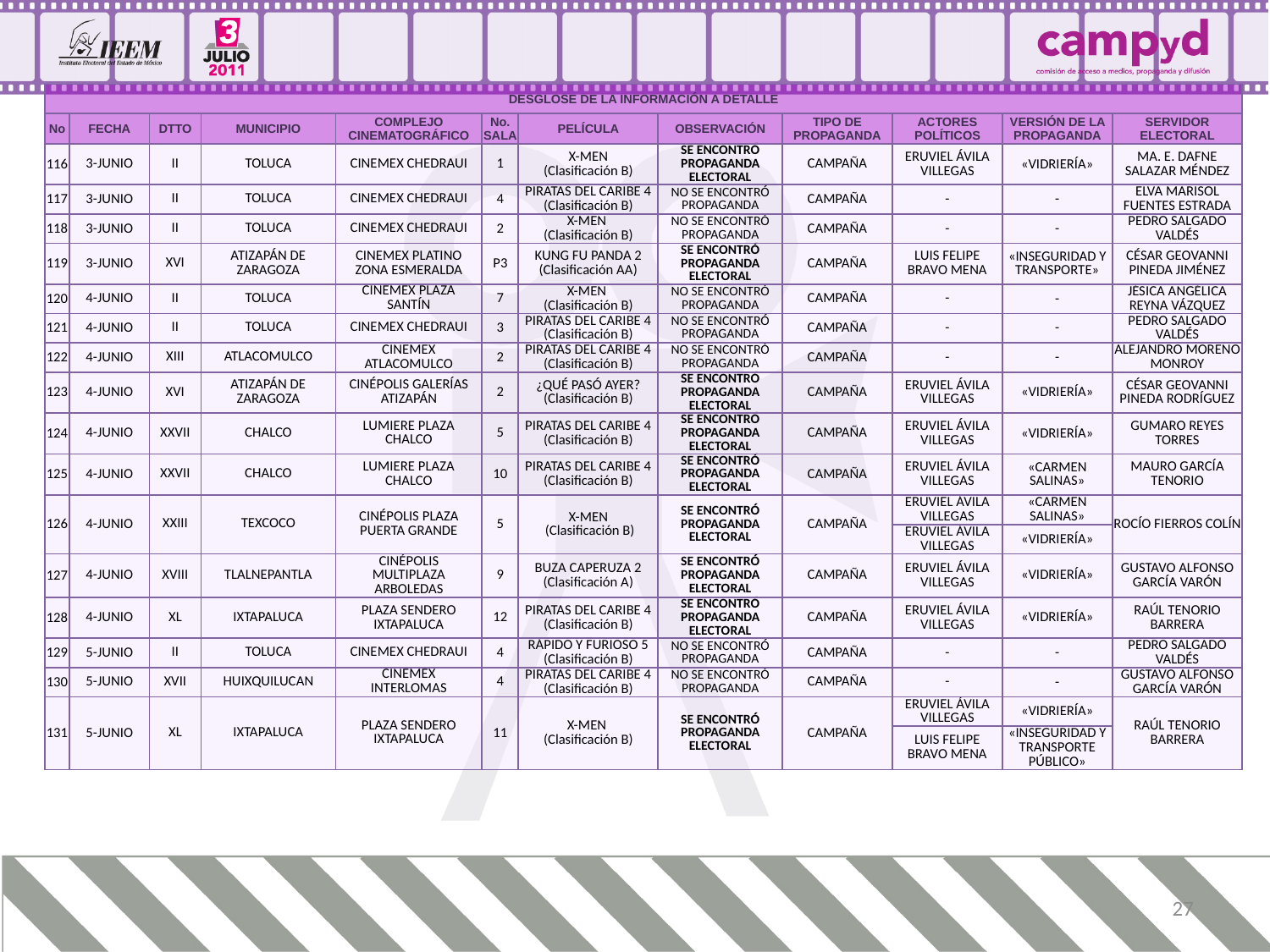

| DESGLOSE DE LA INFORMACIÓN A DETALLE |  |  |  |  |  |  |  |  |  |  |  |
| --- | --- | --- | --- | --- | --- | --- | --- | --- | --- | --- | --- |
| No | FECHA | DTTO | MUNICIPIO | COMPLEJO CINEMATOGRÁFICO | No. SALA | PELÍCULA | OBSERVACIÓN | TIPO DE PROPAGANDA | ACTORES POLÍTICOS | VERSIÓN DE LA PROPAGANDA | SERVIDOR ELECTORAL |
| 116 | 3-JUNIO | II | TOLUCA | CINEMEX CHEDRAUI | 1 | X-MEN (Clasificación B) | SE ENCONTRÓ PROPAGANDA ELECTORAL | CAMPAÑA | ERUVIEL ÁVILA VILLEGAS | «VIDRIERÍA» | MA. E. DAFNE SALAZAR MÉNDEZ |
| 117 | 3-JUNIO | II | TOLUCA | CINEMEX CHEDRAUI | 4 | PIRATAS DEL CARIBE 4 (Clasificación B) | NO SE ENCONTRÓ PROPAGANDA | CAMPAÑA | - | - | ELVA MARISOL FUENTES ESTRADA |
| 118 | 3-JUNIO | II | TOLUCA | CINEMEX CHEDRAUI | 2 | X-MEN (Clasificación B) | NO SE ENCONTRÓ PROPAGANDA | CAMPAÑA | - | - | PEDRO SALGADO VALDÉS |
| 119 | 3-JUNIO | XVI | ATIZAPÁN DE ZARAGOZA | CINEMEX PLATINO ZONA ESMERALDA | P3 | KUNG FU PANDA 2 (Clasificación AA) | SE ENCONTRÓ PROPAGANDA ELECTORAL | CAMPAÑA | LUIS FELIPE BRAVO MENA | «INSEGURIDAD Y TRANSPORTE» | CÉSAR GEOVANNI PINEDA JIMÉNEZ |
| 120 | 4-JUNIO | II | TOLUCA | CINEMEX PLAZA SANTÍN | 7 | X-MEN (Clasificación B) | NO SE ENCONTRÓ PROPAGANDA | CAMPAÑA | - | - | JÉSICA ANGÉLICA REYNA VÁZQUEZ |
| 121 | 4-JUNIO | II | TOLUCA | CINEMEX CHEDRAUI | 3 | PIRATAS DEL CARIBE 4 (Clasificación B) | NO SE ENCONTRÓ PROPAGANDA | CAMPAÑA | - | - | PEDRO SALGADO VALDÉS |
| 122 | 4-JUNIO | XIII | ATLACOMULCO | CINEMEX ATLACOMULCO | 2 | PIRATAS DEL CARIBE 4 (Clasificación B) | NO SE ENCONTRÓ PROPAGANDA | CAMPAÑA | - | - | ALEJANDRO MORENO MONROY |
| 123 | 4-JUNIO | XVI | ATIZAPÁN DE ZARAGOZA | CINÉPOLIS GALERÍAS ATIZAPÁN | 2 | ¿QUÉ PASÓ AYER? (Clasificación B) | SE ENCONTRÓ PROPAGANDA ELECTORAL | CAMPAÑA | ERUVIEL ÁVILA VILLEGAS | «VIDRIERÍA» | CÉSAR GEOVANNI PINEDA RODRÍGUEZ |
| 124 | 4-JUNIO | XXVII | CHALCO | LUMIERE PLAZA CHALCO | 5 | PIRATAS DEL CARIBE 4 (Clasificación B) | SE ENCONTRÓ PROPAGANDA ELECTORAL | CAMPAÑA | ERUVIEL ÁVILA VILLEGAS | «VIDRIERÍA» | GUMARO REYES TORRES |
| 125 | 4-JUNIO | XXVII | CHALCO | LUMIERE PLAZA CHALCO | 10 | PIRATAS DEL CARIBE 4 (Clasificación B) | SE ENCONTRÓ PROPAGANDA ELECTORAL | CAMPAÑA | ERUVIEL ÁVILA VILLEGAS | «CARMEN SALINAS» | MAURO GARCÍA TENORIO |
| 126 | 4-JUNIO | XXIII | TEXCOCO | CINÉPOLIS PLAZA PUERTA GRANDE | 5 | X-MEN (Clasificación B) | SE ENCONTRÓ PROPAGANDA ELECTORAL | CAMPAÑA | ERUVIEL ÁVILA VILLEGAS | «CARMEN SALINAS» | ROCÍO FIERROS COLÍN |
|  |  |  |  |  |  |  |  |  | ERUVIEL ÁVILA VILLEGAS | «VIDRIERÍA» |  |
| 127 | 4-JUNIO | XVIII | TLALNEPANTLA | CINÉPOLIS MULTIPLAZA ARBOLEDAS | 9 | BUZA CAPERUZA 2 (Clasificación A) | SE ENCONTRÓ PROPAGANDA ELECTORAL | CAMPAÑA | ERUVIEL ÁVILA VILLEGAS | «VIDRIERÍA» | GUSTAVO ALFONSO GARCÍA VARÓN |
| 128 | 4-JUNIO | XL | IXTAPALUCA | PLAZA SENDERO IXTAPALUCA | 12 | PIRATAS DEL CARIBE 4 (Clasificación B) | SE ENCONTRÓ PROPAGANDA ELECTORAL | CAMPAÑA | ERUVIEL ÁVILA VILLEGAS | «VIDRIERÍA» | RAÚL TENORIO BARRERA |
| 129 | 5-JUNIO | II | TOLUCA | CINEMEX CHEDRAUI | 4 | RÁPIDO Y FURIOSO 5 (Clasificación B) | NO SE ENCONTRÓ PROPAGANDA | CAMPAÑA | - | - | PEDRO SALGADO VALDÉS |
| 130 | 5-JUNIO | XVII | HUIXQUILUCAN | CINEMEX INTERLOMAS | 4 | PIRATAS DEL CARIBE 4 (Clasificación B) | NO SE ENCONTRÓ PROPAGANDA | CAMPAÑA | - | - | GUSTAVO ALFONSO GARCÍA VARÓN |
| 131 | 5-JUNIO | XL | IXTAPALUCA | PLAZA SENDERO IXTAPALUCA | 11 | X-MEN (Clasificación B) | SE ENCONTRÓ PROPAGANDA ELECTORAL | CAMPAÑA | ERUVIEL ÁVILA VILLEGAS | «VIDRIERÍA» | RAÚL TENORIO BARRERA |
|  |  |  |  |  |  |  |  |  | LUIS FELIPE BRAVO MENA | «INSEGURIDAD Y TRANSPORTE PÚBLICO» |  |
27